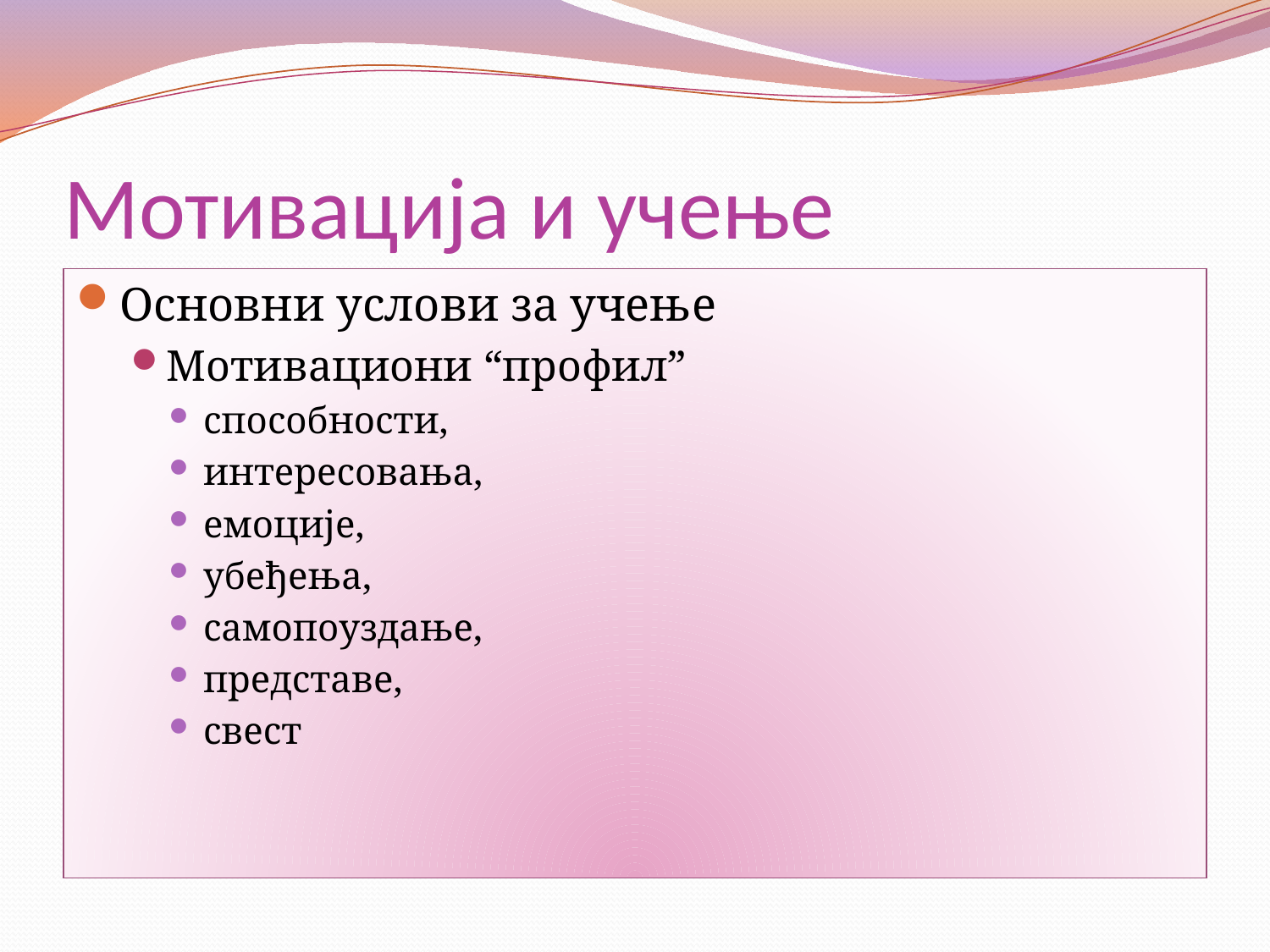

# Мотивација и учење
Основни услови за учење
Мотивациони “профил”
способности,
интересовања,
емоције,
убеђења,
самопоуздање,
представе,
свест